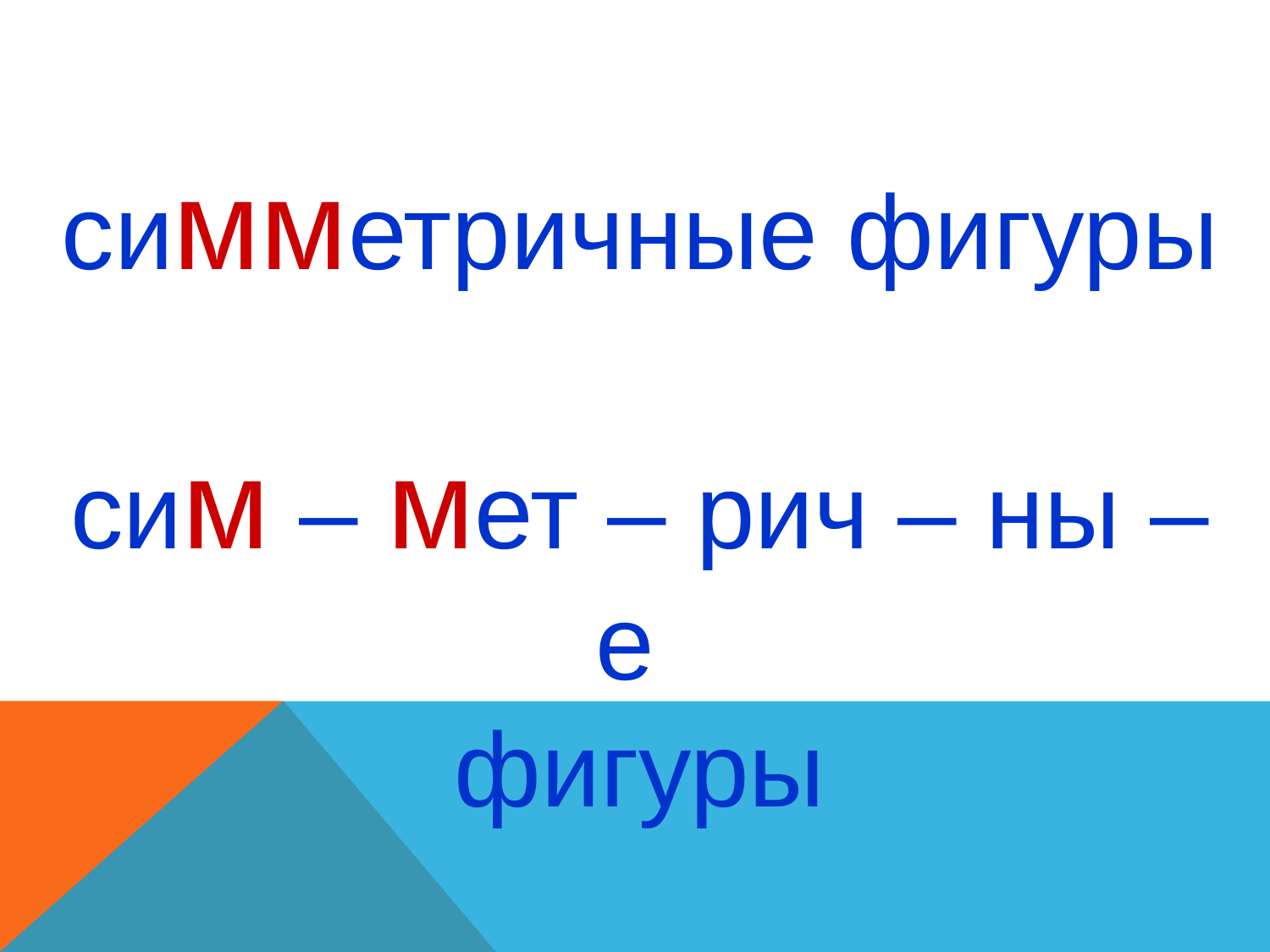

симметричные фигуры
сим – мет – рич – ны – е
фигуры